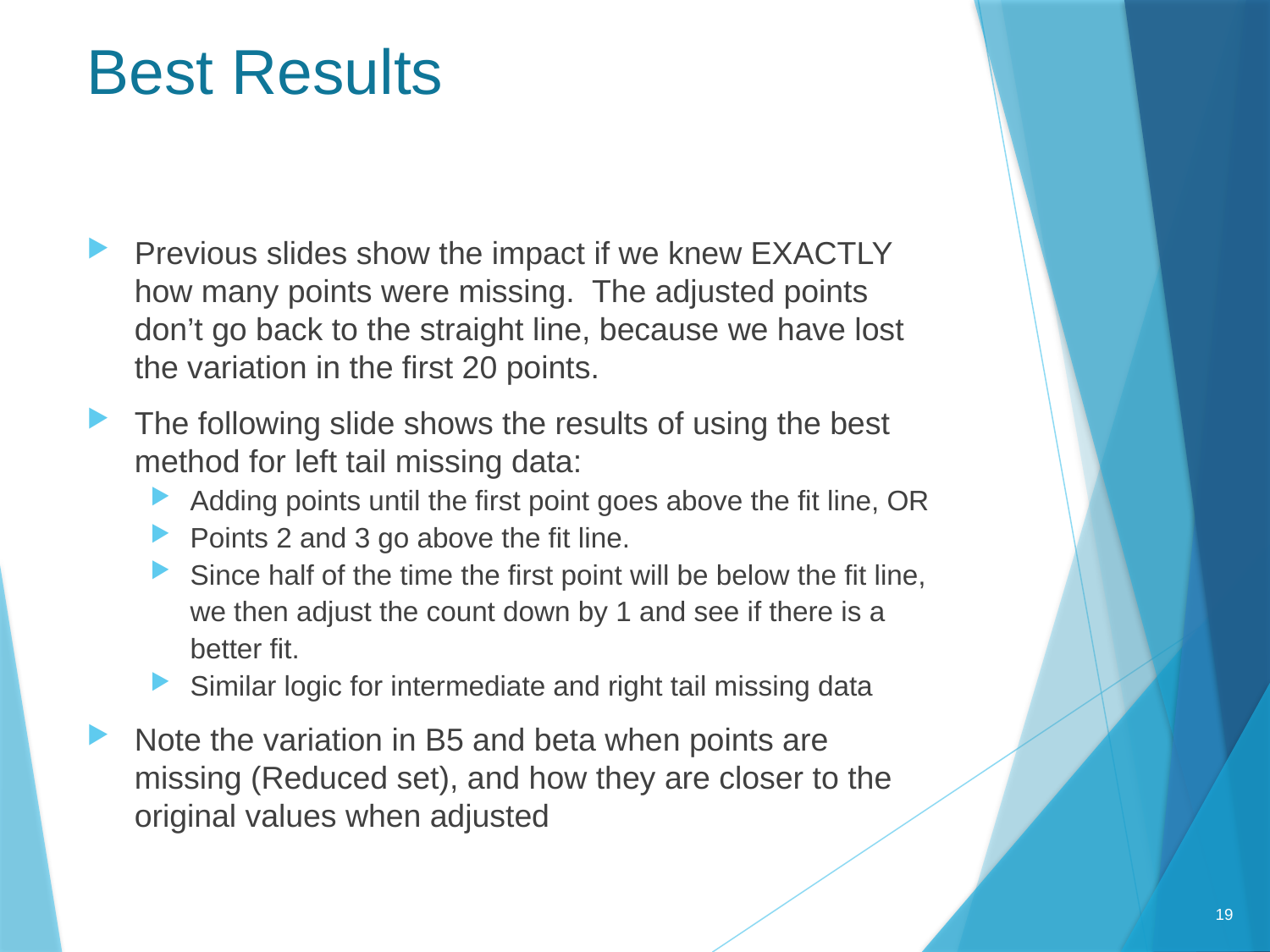

# Best Results
Previous slides show the impact if we knew EXACTLY how many points were missing.  The adjusted points don’t go back to the straight line, because we have lost the variation in the first 20 points.
The following slide shows the results of using the best method for left tail missing data:
Adding points until the first point goes above the fit line, OR
Points 2 and 3 go above the fit line.
Since half of the time the first point will be below the fit line, we then adjust the count down by 1 and see if there is a better fit.
Similar logic for intermediate and right tail missing data
Note the variation in B5 and beta when points are missing (Reduced set), and how they are closer to the original values when adjusted
19